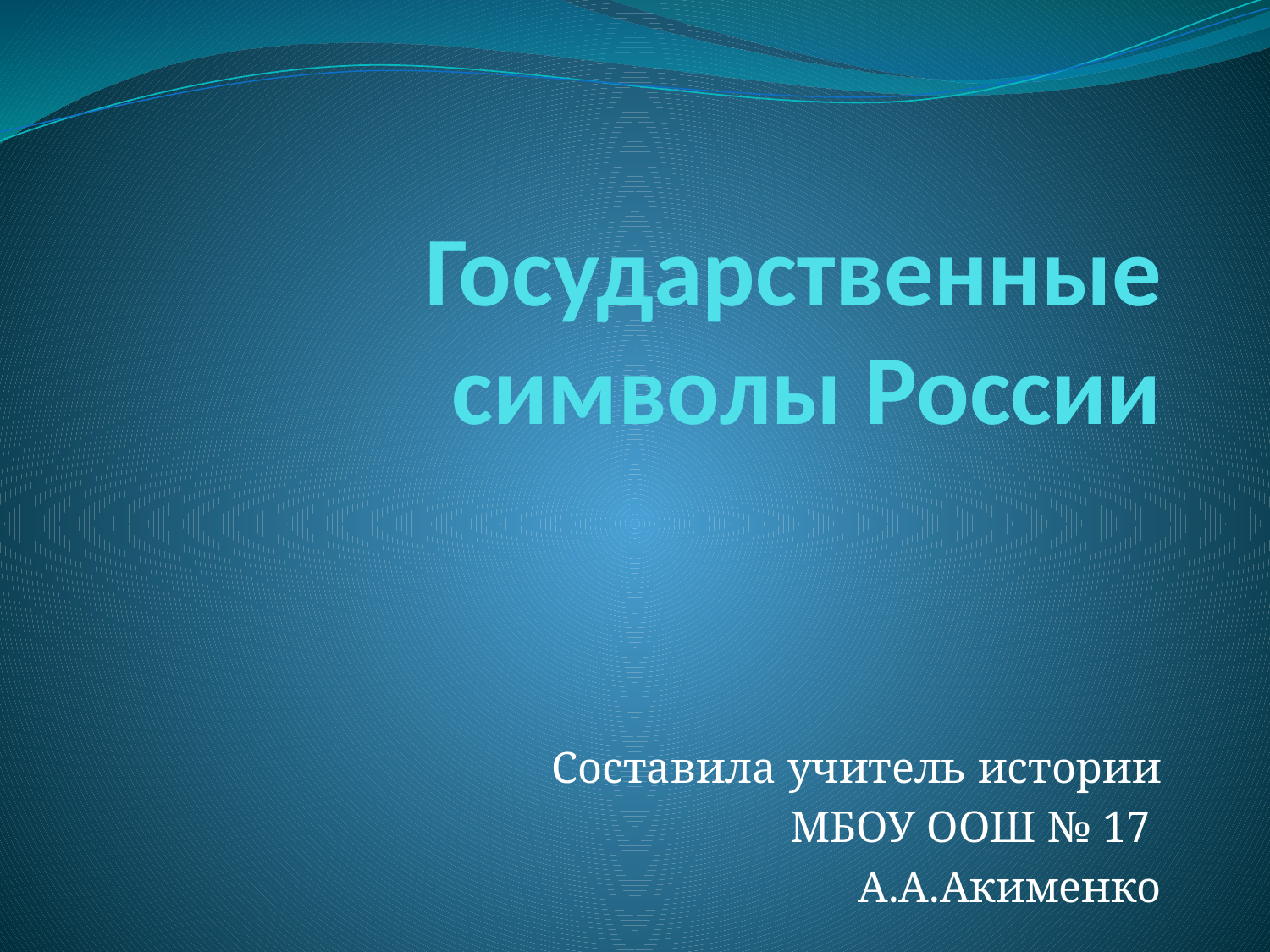

# Государственные символы России

Составила учитель истории
МБОУ ООШ № 17
А.А.Акименко